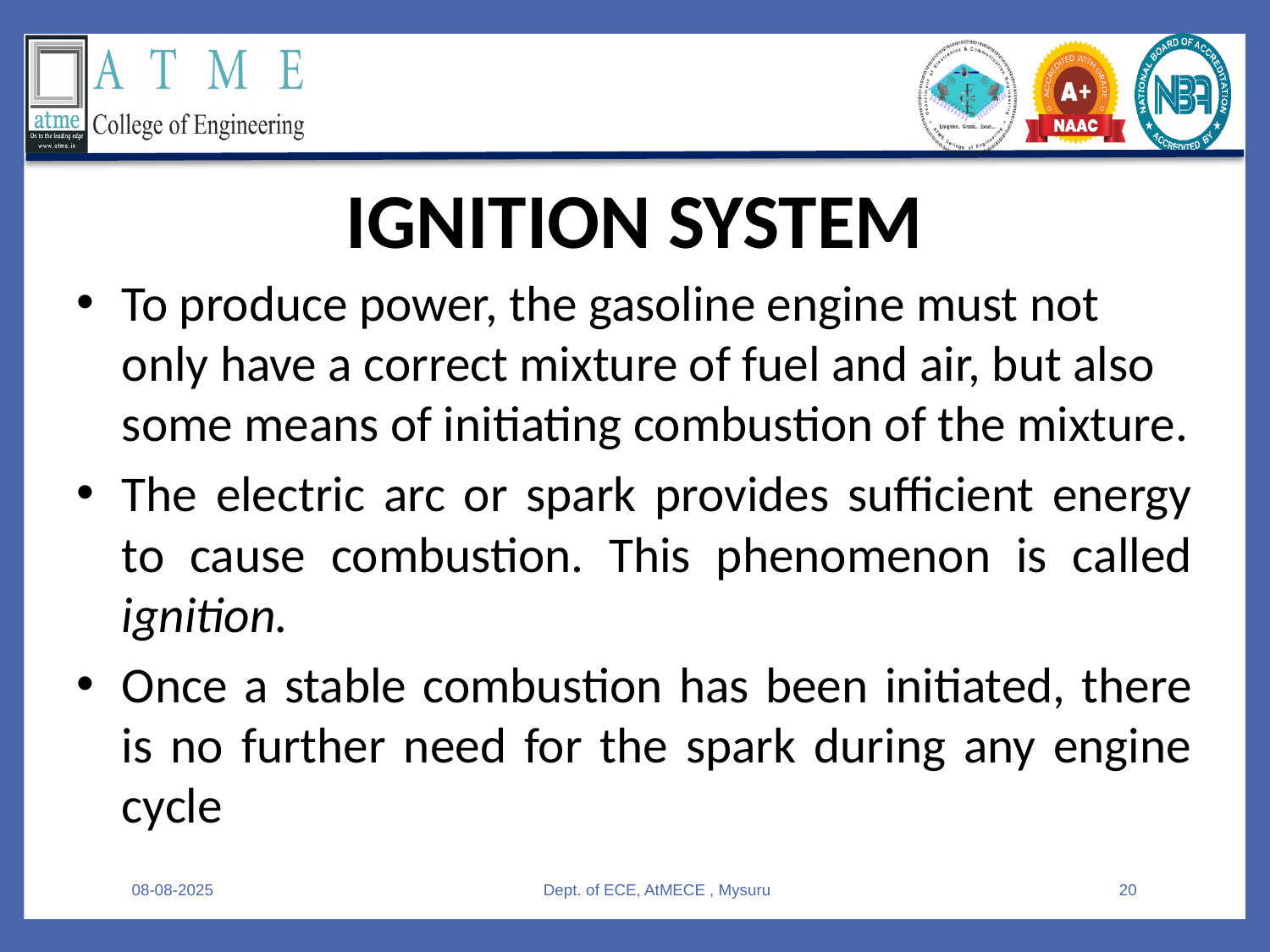

IGNITION SYSTEM
To produce power, the gasoline engine must not only have a correct mixture of fuel and air, but also some means of initiating combustion of the mixture.
The electric arc or spark provides sufficient energy to cause combustion. This phenomenon is called ignition.
Once a stable combustion has been initiated, there is no further need for the spark during any engine cycle
08-08-2025
Dept. of ECE, AtMECE , Mysuru
20